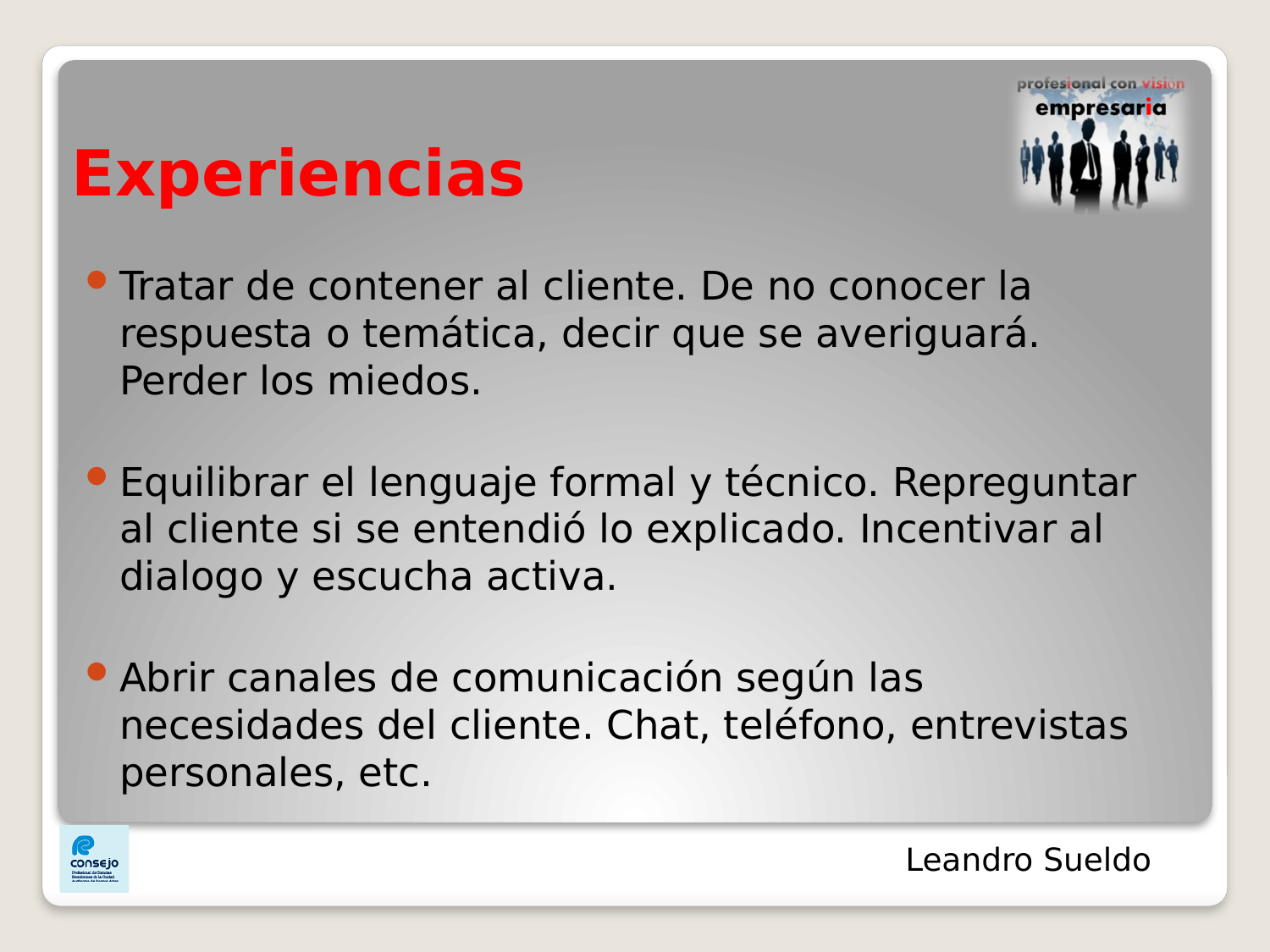

# Experiencias
Tratar de contener al cliente. De no conocer la respuesta o temática, decir que se averiguará. Perder los miedos.

Equilibrar el lenguaje formal y técnico. Repreguntar al cliente si se entendió lo explicado. Incentivar al dialogo y escucha activa.

Abrir canales de comunicación según las necesidades del cliente. Chat, teléfono, entrevistas personales, etc.

Leandro Sueldo